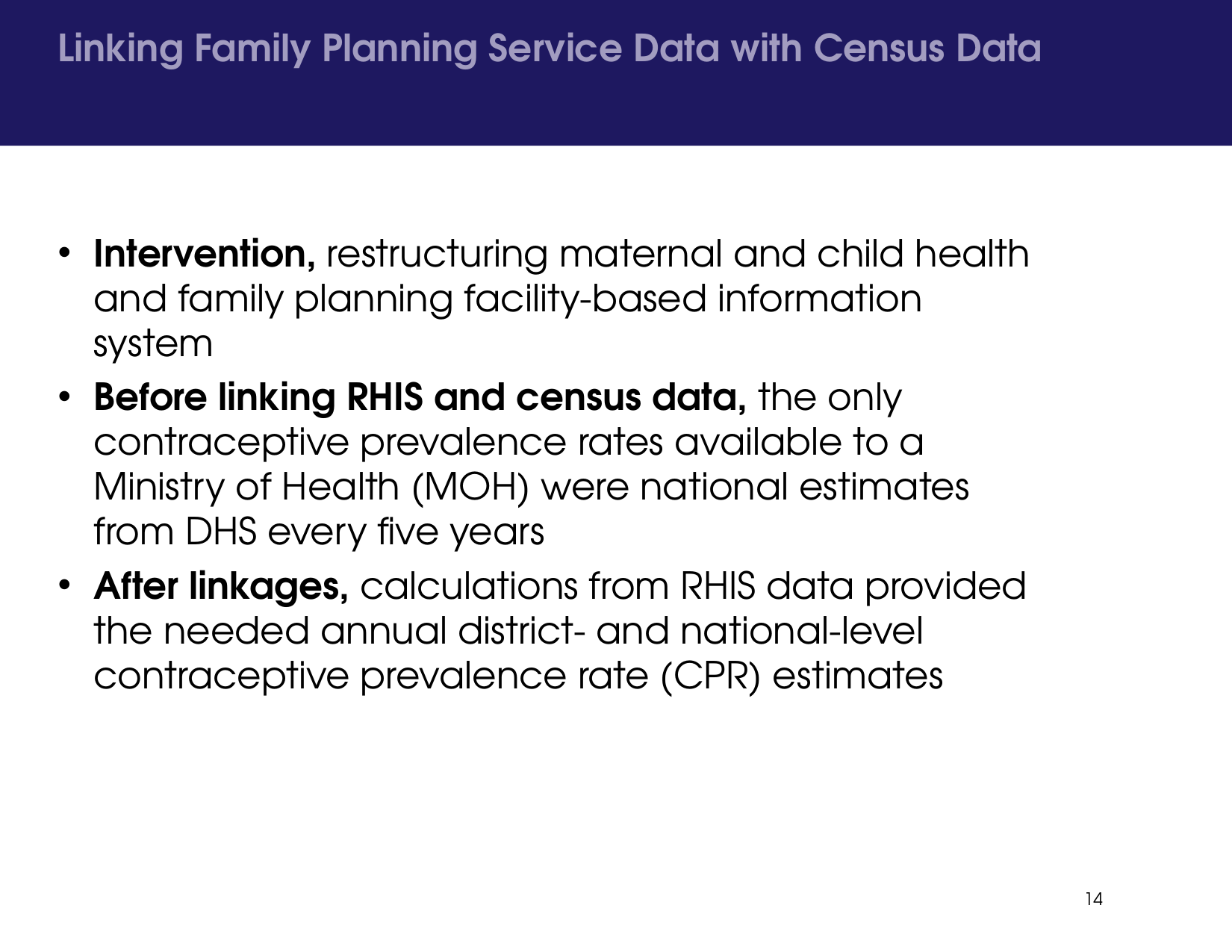

# Linking Family Planning Service Data with Census Data
Intervention, restructuring maternal and child health and family planning facility-based information system
Before linking RHIS and census data, the only contraceptive prevalence rates available to a Ministry of Health (MOH) were national estimates from DHS every five years
After linkages, calculations from RHIS data provided the needed annual district- and national-level contraceptive prevalence rate (CPR) estimates
14